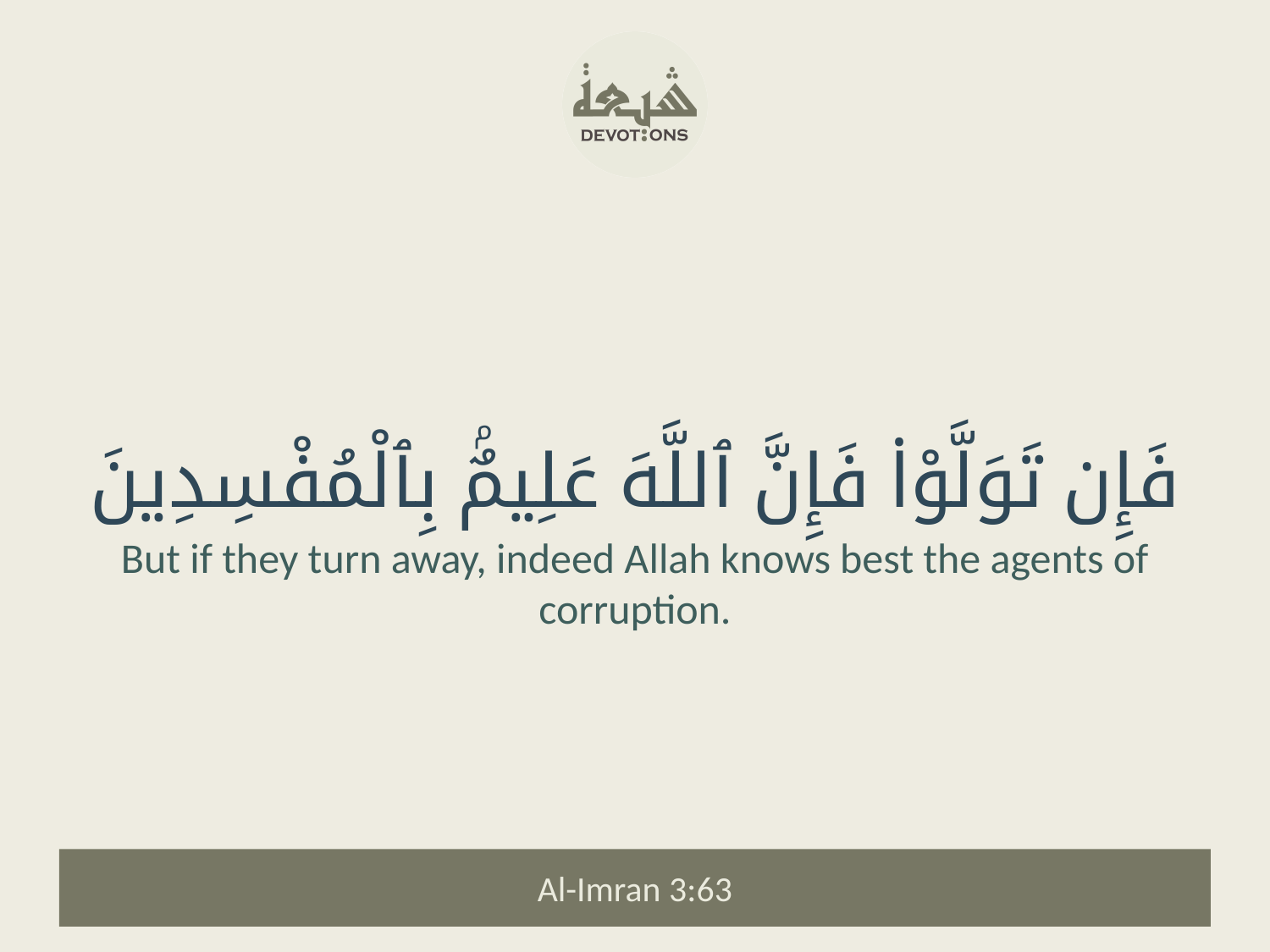

فَإِن تَوَلَّوْا۟ فَإِنَّ ٱللَّهَ عَلِيمٌۢ بِٱلْمُفْسِدِينَ
But if they turn away, indeed Allah knows best the agents of corruption.
Al-Imran 3:63